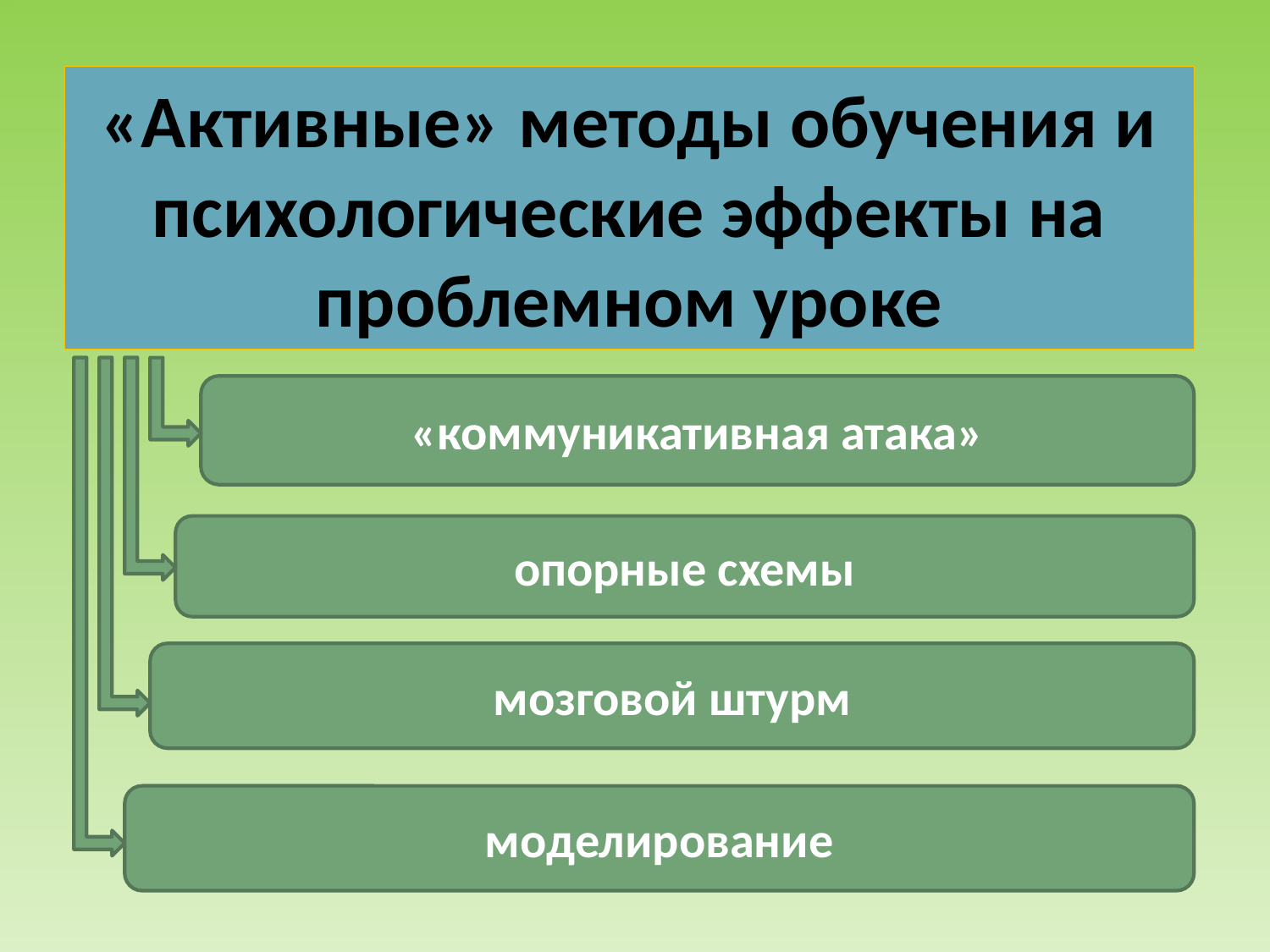

# «Активные» методы обучения и психологические эффекты на проблемном уроке
«коммуникативная атака»

опорные схемы

мозговой штурм
моделирование